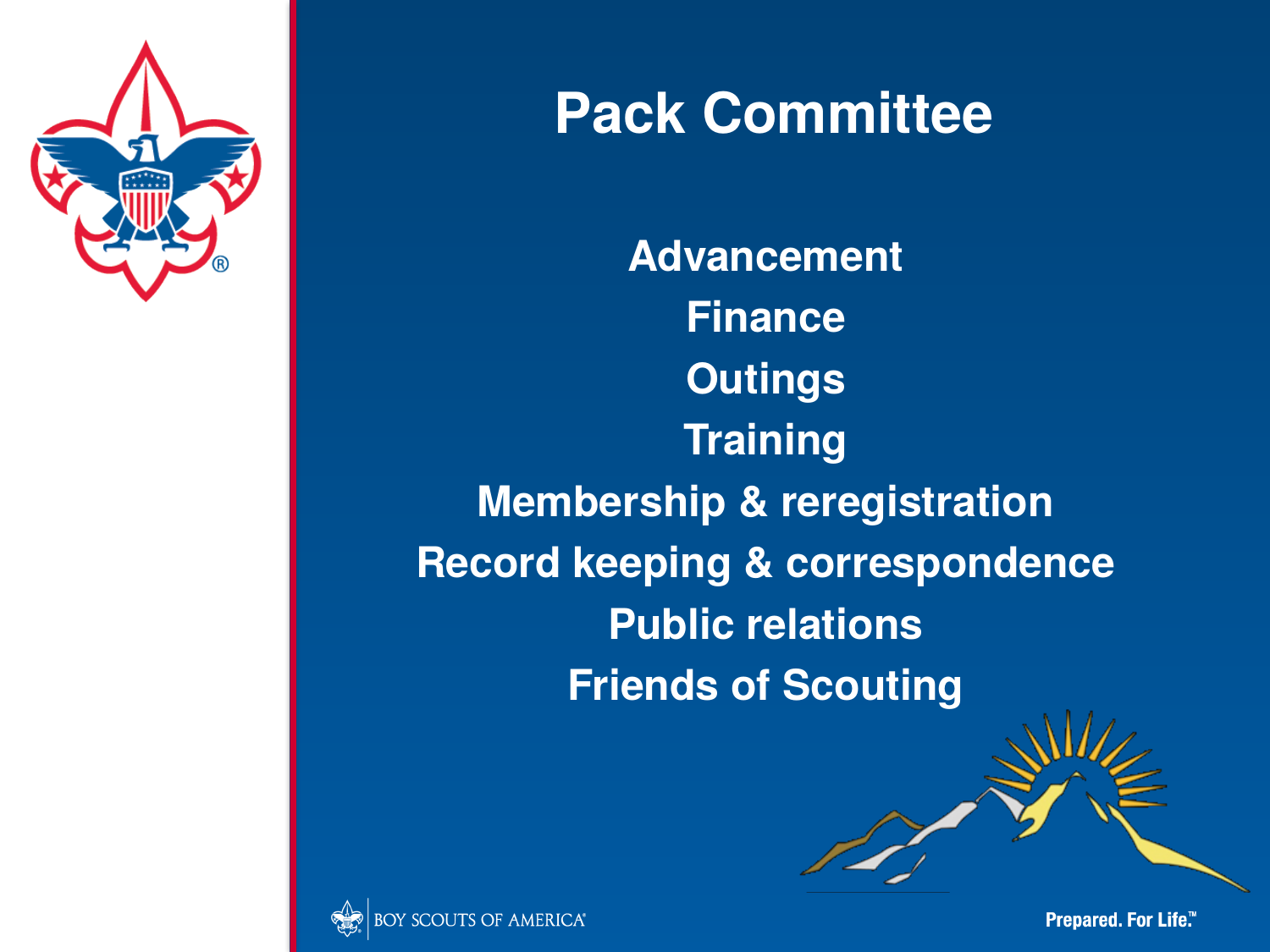

Pack Committee
Advancement
Finance
Outings
Training
Membership & reregistration
Record keeping & correspondence
Public relations
Friends of Scouting